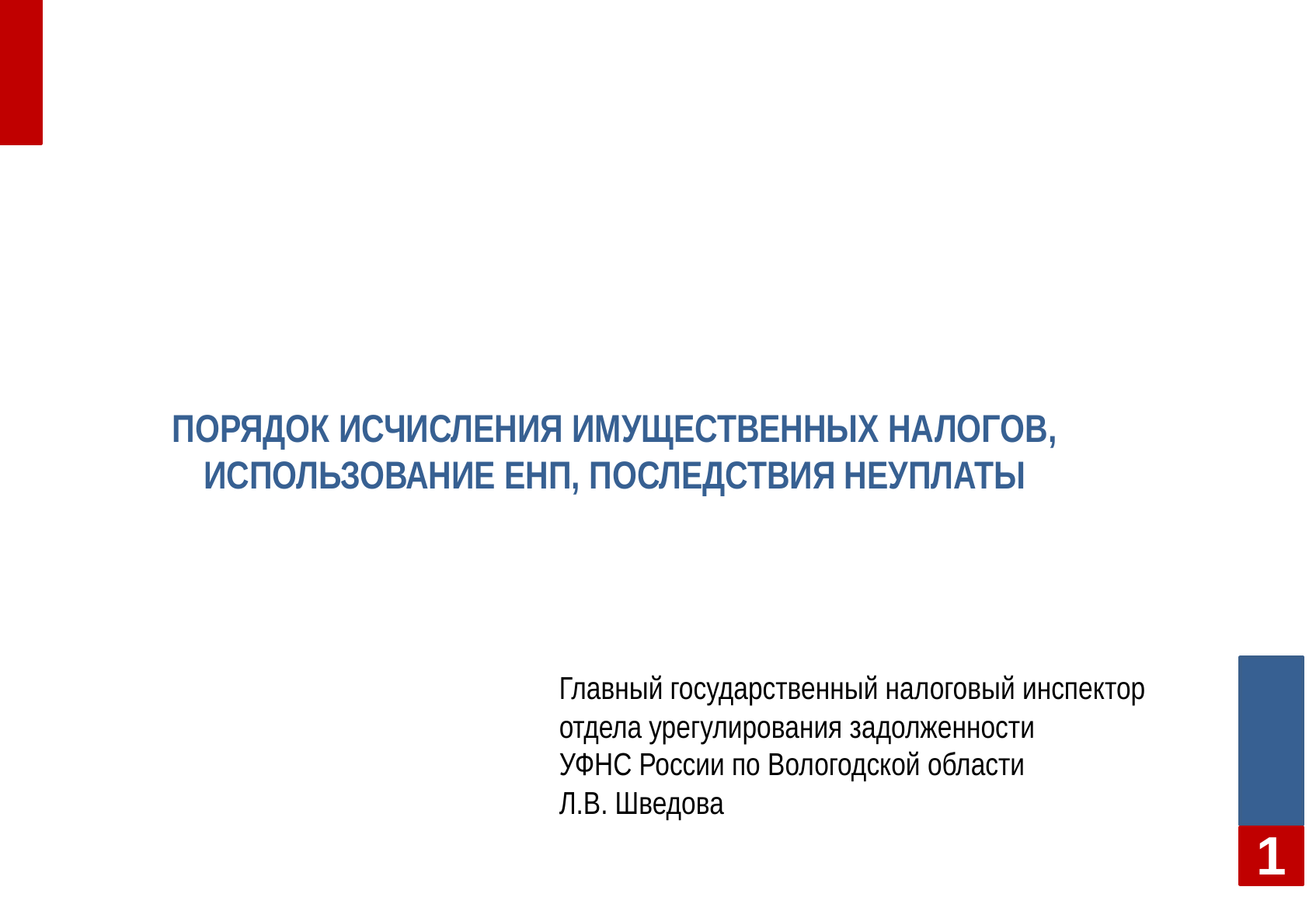

# Порядок исчисления имущественных налогов, использование ЕНП, последствия неуплаты
Главный государственный налоговый инспектор отдела урегулирования задолженности
УФНС России по Вологодской области
Л.В. Шведова

1